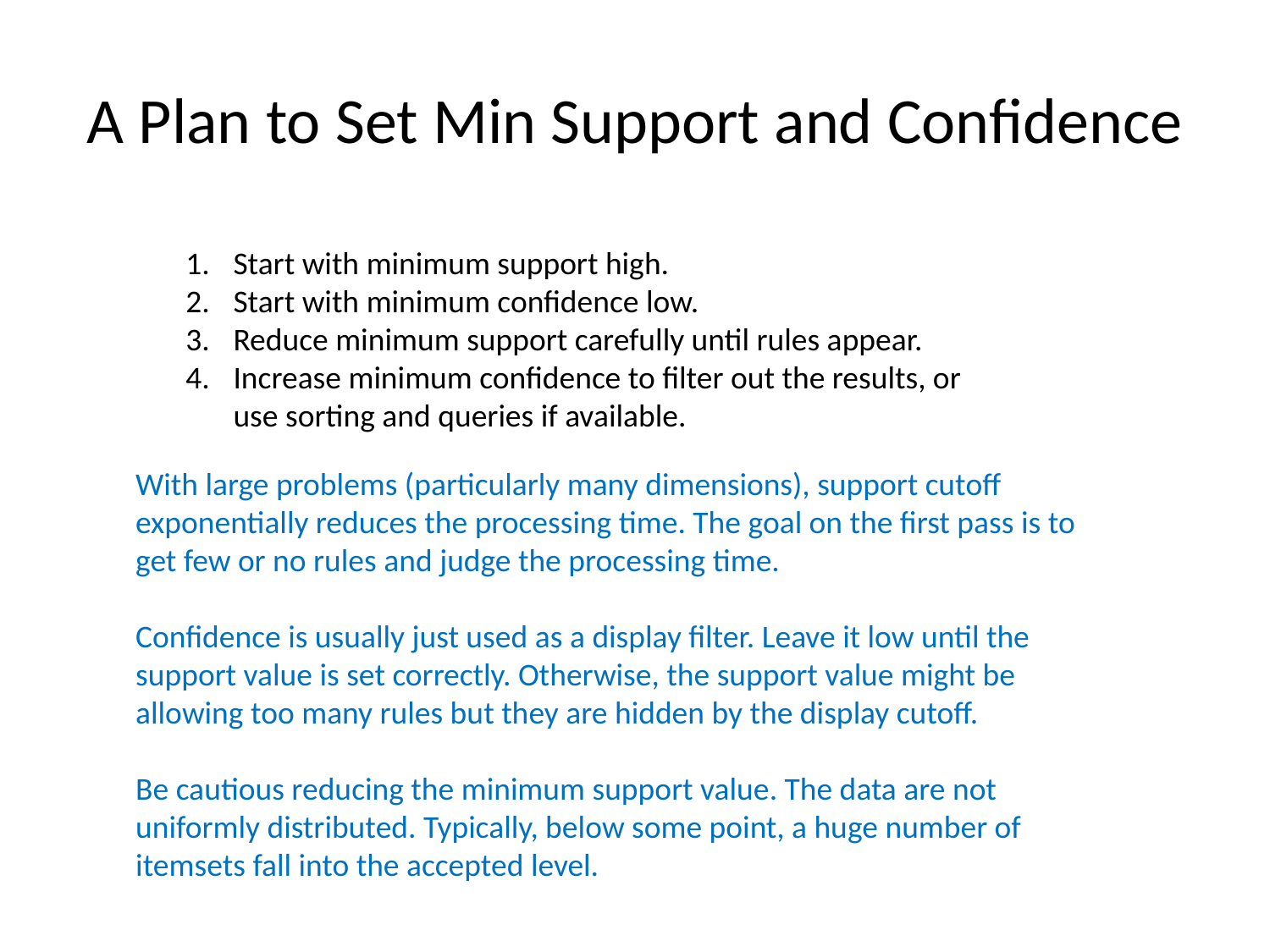

# A Plan to Set Min Support and Confidence
Start with minimum support high.
Start with minimum confidence low.
Reduce minimum support carefully until rules appear.
Increase minimum confidence to filter out the results, or use sorting and queries if available.
With large problems (particularly many dimensions), support cutoff exponentially reduces the processing time. The goal on the first pass is to get few or no rules and judge the processing time.

Confidence is usually just used as a display filter. Leave it low until the support value is set correctly. Otherwise, the support value might be allowing too many rules but they are hidden by the display cutoff.

Be cautious reducing the minimum support value. The data are not uniformly distributed. Typically, below some point, a huge number of itemsets fall into the accepted level.